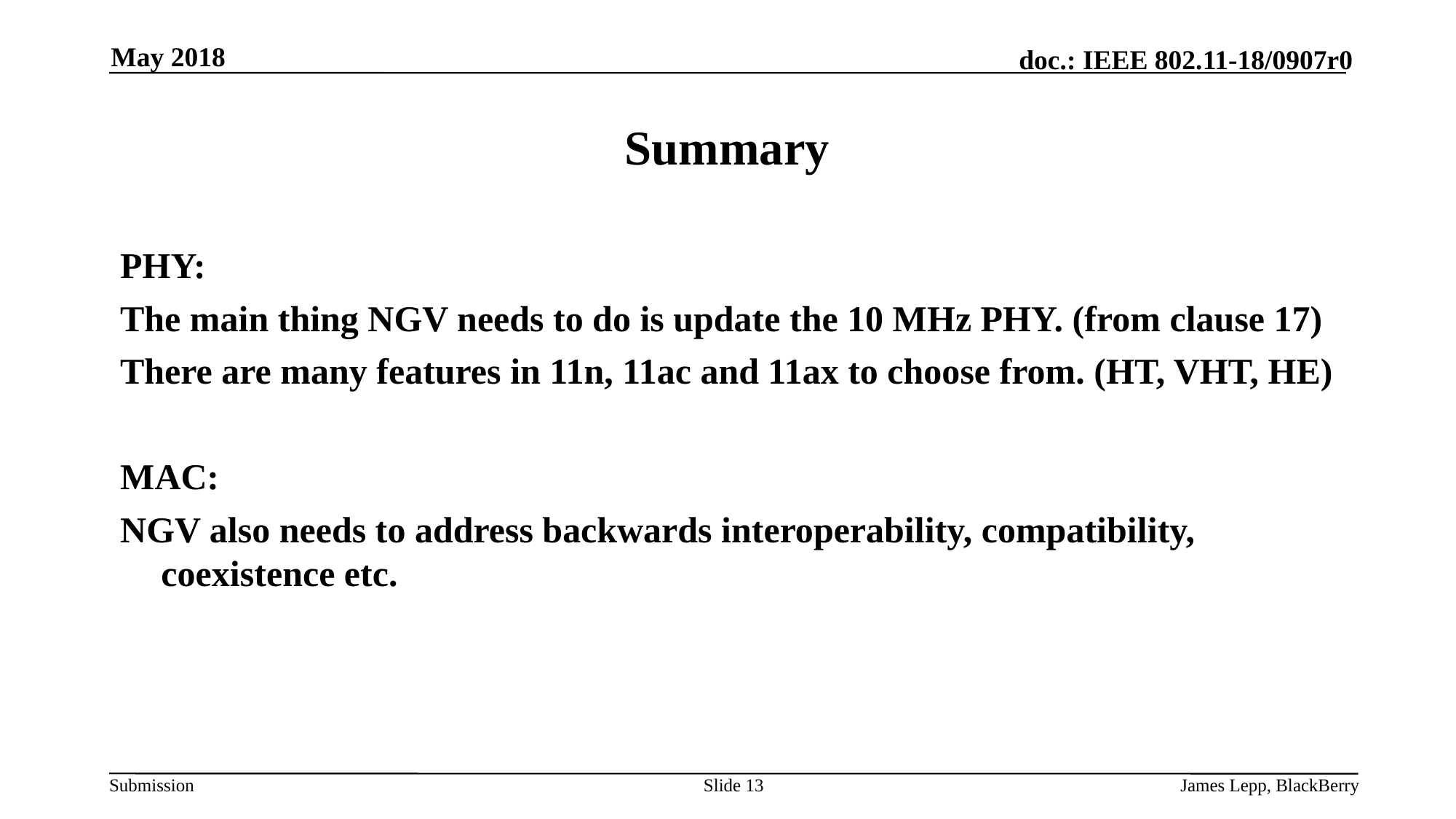

May 2018
# Summary
PHY:
The main thing NGV needs to do is update the 10 MHz PHY. (from clause 17)
There are many features in 11n, 11ac and 11ax to choose from. (HT, VHT, HE)

MAC:
NGV also needs to address backwards interoperability, compatibility, coexistence etc.

Slide 13
James Lepp, BlackBerry